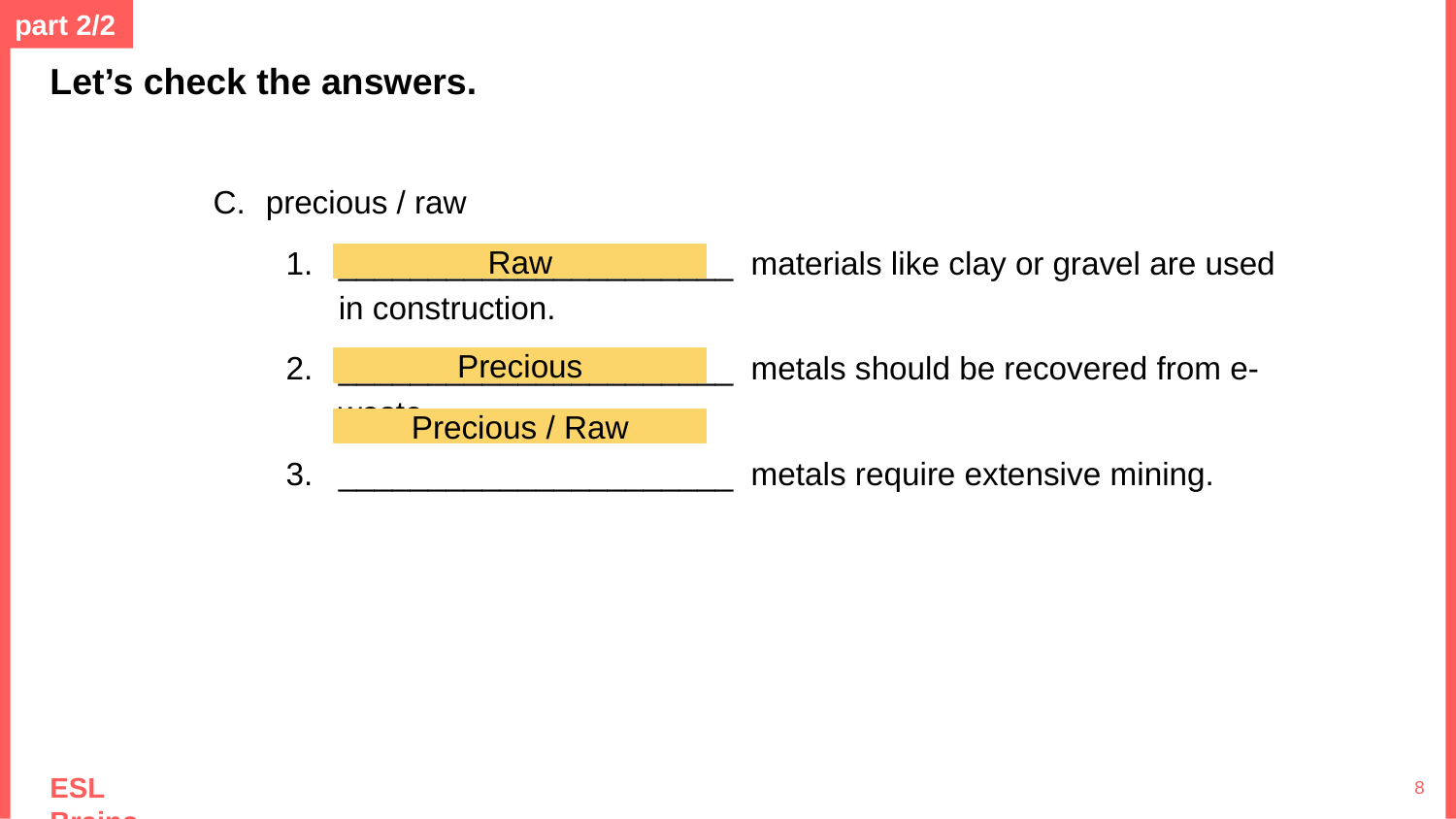

part 2/2
Let’s check the answers.
precious / raw
______________________  materials like clay or gravel are used in construction.
______________________  metals should be recovered from e-waste.
______________________  metals require extensive mining.
Raw
Precious
Precious / Raw
8